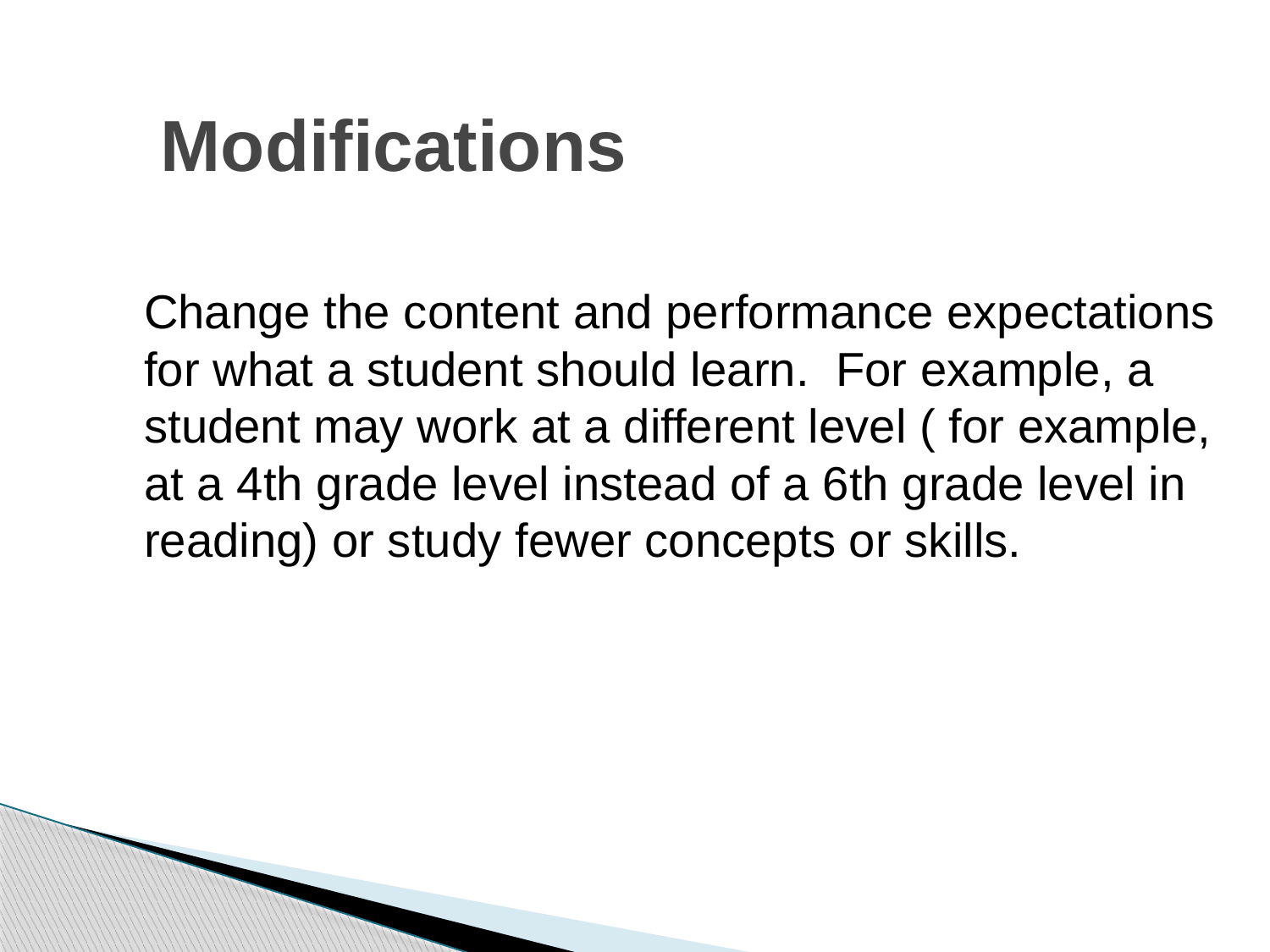

# Modifications
Change the content and performance expectations for what a student should learn.  For example, a student may work at a different level ( for example, at a 4th grade level instead of a 6th grade level in reading) or study fewer concepts or skills.